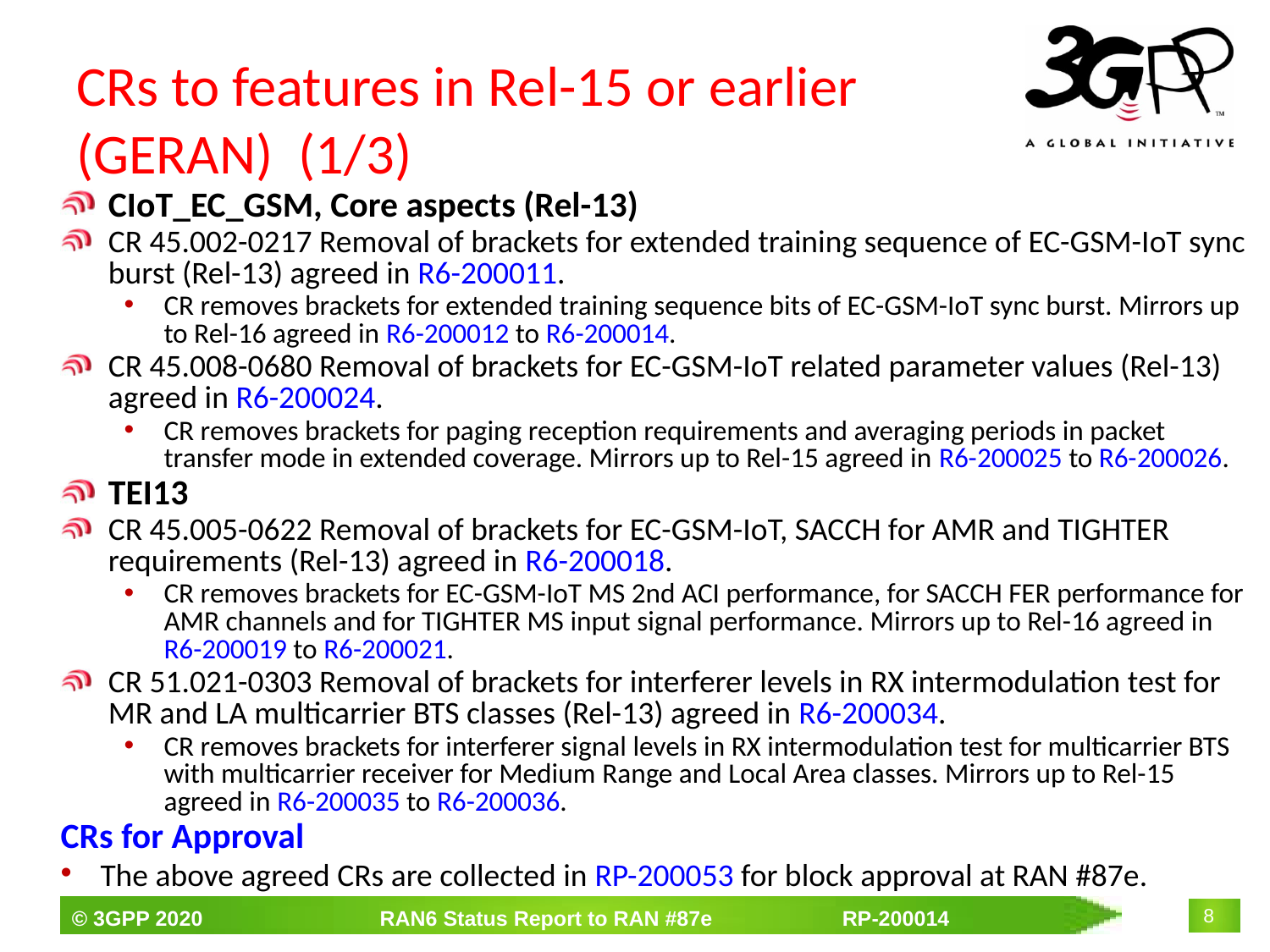

# CRs to features in Rel-15 or earlier (GERAN)  (1/3)
CIoT_EC_GSM, Core aspects (Rel-13)
CR 45.002-0217 Removal of brackets for extended training sequence of EC-GSM-IoT sync burst (Rel-13) agreed in R6-200011.
CR removes brackets for extended training sequence bits of EC-GSM-IoT sync burst. Mirrors up to Rel-16 agreed in R6-200012 to R6-200014.
CR 45.008-0680 Removal of brackets for EC-GSM-IoT related parameter values (Rel-13) agreed in R6-200024.
CR removes brackets for paging reception requirements and averaging periods in packet transfer mode in extended coverage. Mirrors up to Rel-15 agreed in R6-200025 to R6-200026.
TEI13
CR 45.005-0622 Removal of brackets for EC-GSM-IoT, SACCH for AMR and TIGHTER requirements (Rel-13) agreed in R6-200018.
CR removes brackets for EC-GSM-IoT MS 2nd ACI performance, for SACCH FER performance for AMR channels and for TIGHTER MS input signal performance. Mirrors up to Rel-16 agreed in R6-200019 to R6-200021.
CR 51.021-0303 Removal of brackets for interferer levels in RX intermodulation test for MR and LA multicarrier BTS classes (Rel-13) agreed in R6-200034.
CR removes brackets for interferer signal levels in RX intermodulation test for multicarrier BTS with multicarrier receiver for Medium Range and Local Area classes. Mirrors up to Rel-15 agreed in R6-200035 to R6-200036.
CRs for Approval
The above agreed CRs are collected in RP-200053 for block approval at RAN #87e.